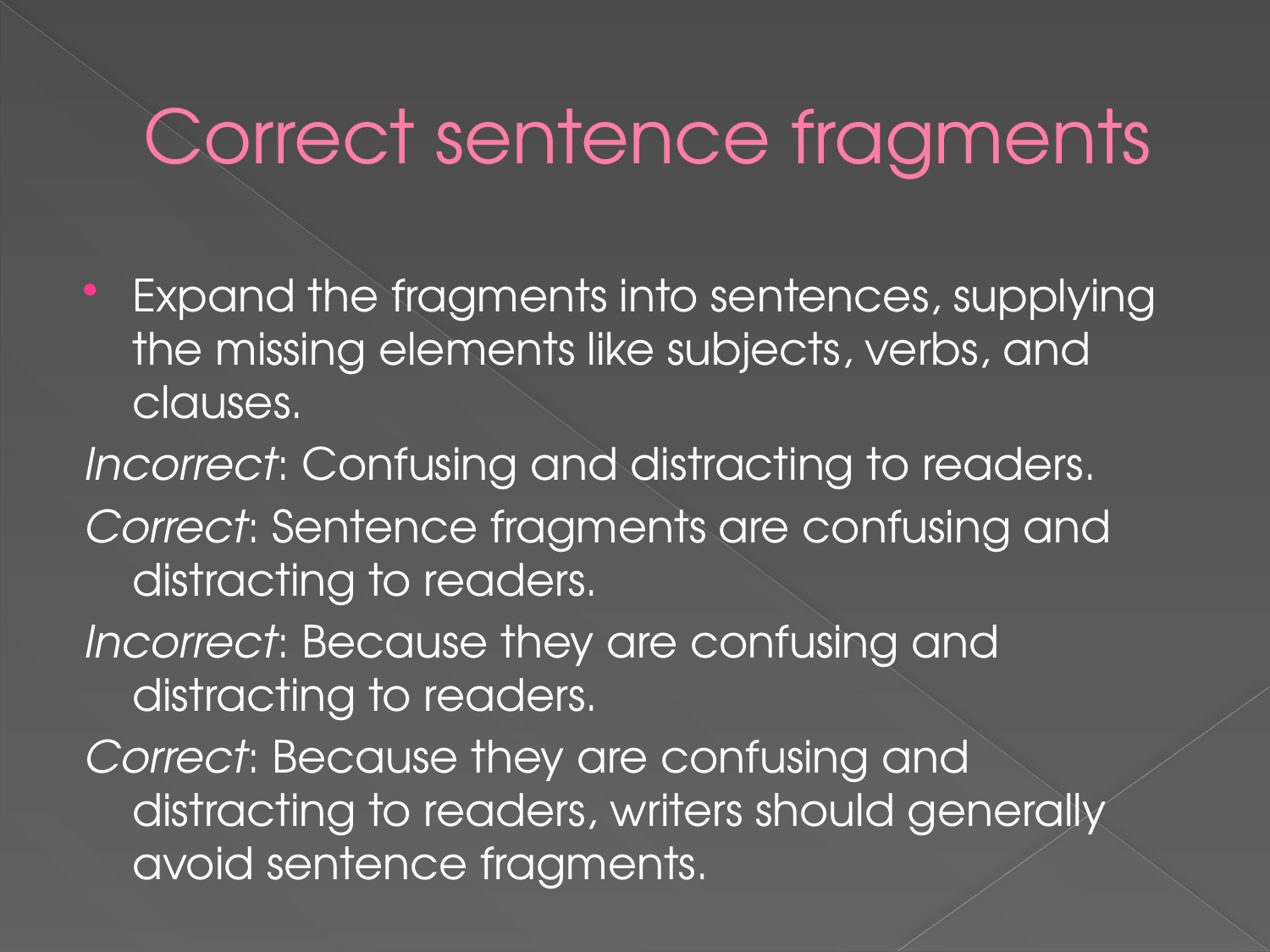

# Correct sentence fragments
Expand the fragments into sentences, supplying the missing elements like subjects, verbs, and clauses.
Incorrect: Confusing and distracting to readers.
Correct: Sentence fragments are confusing and distracting to readers.
Incorrect: Because they are confusing and distracting to readers.
Correct: Because they are confusing and distracting to readers, writers should generally avoid sentence fragments.